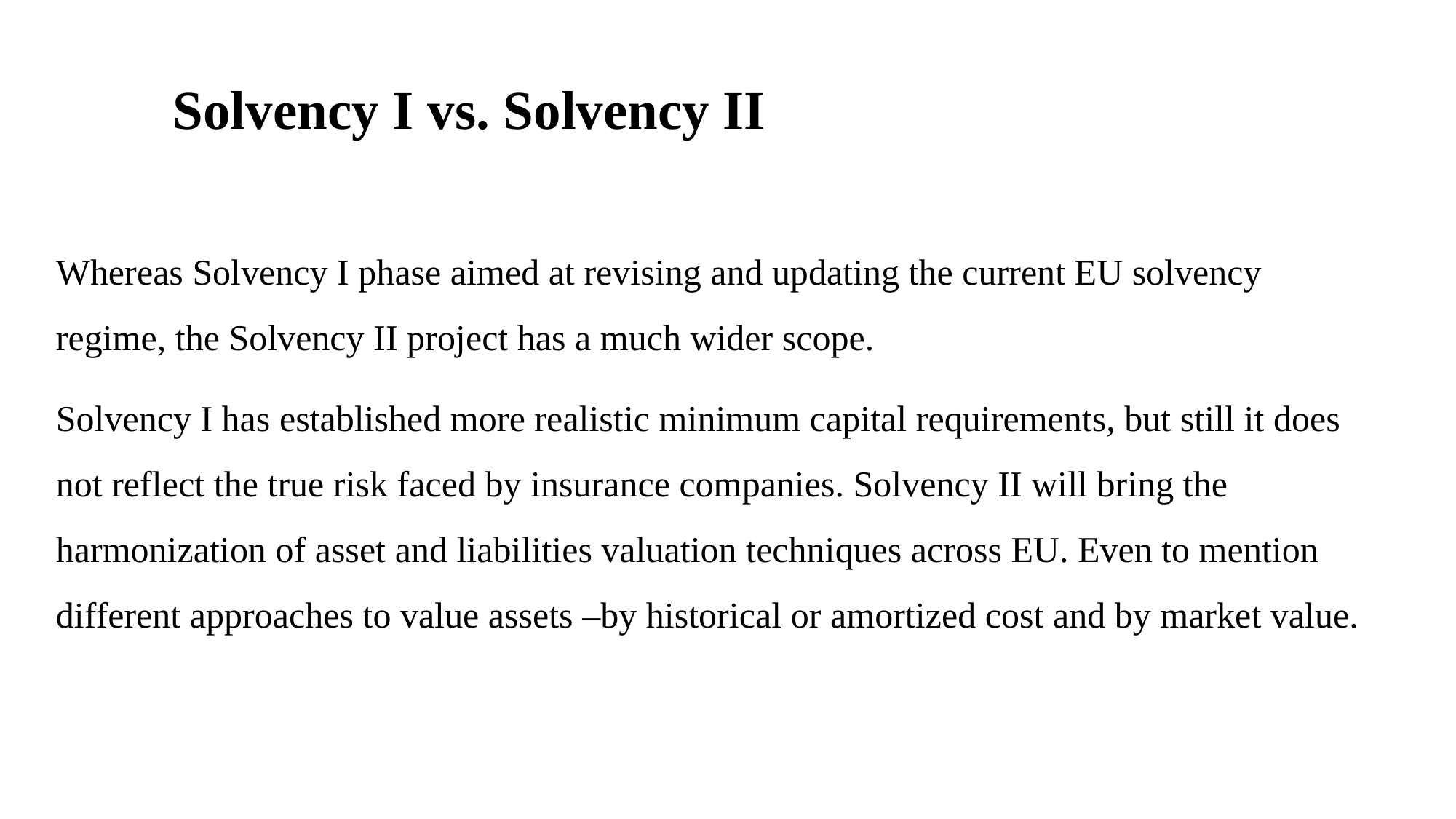

# Solvency I vs. Solvency II
Whereas Solvency I phase aimed at revising and updating the current EU solvency regime, the Solvency II project has a much wider scope.
Solvency I has established more realistic minimum capital requirements, but still it does not reflect the true risk faced by insurance companies. Solvency II will bring the harmonization of asset and liabilities valuation techniques across EU. Even to mention different approaches to value assets –by historical or amortized cost and by market value.